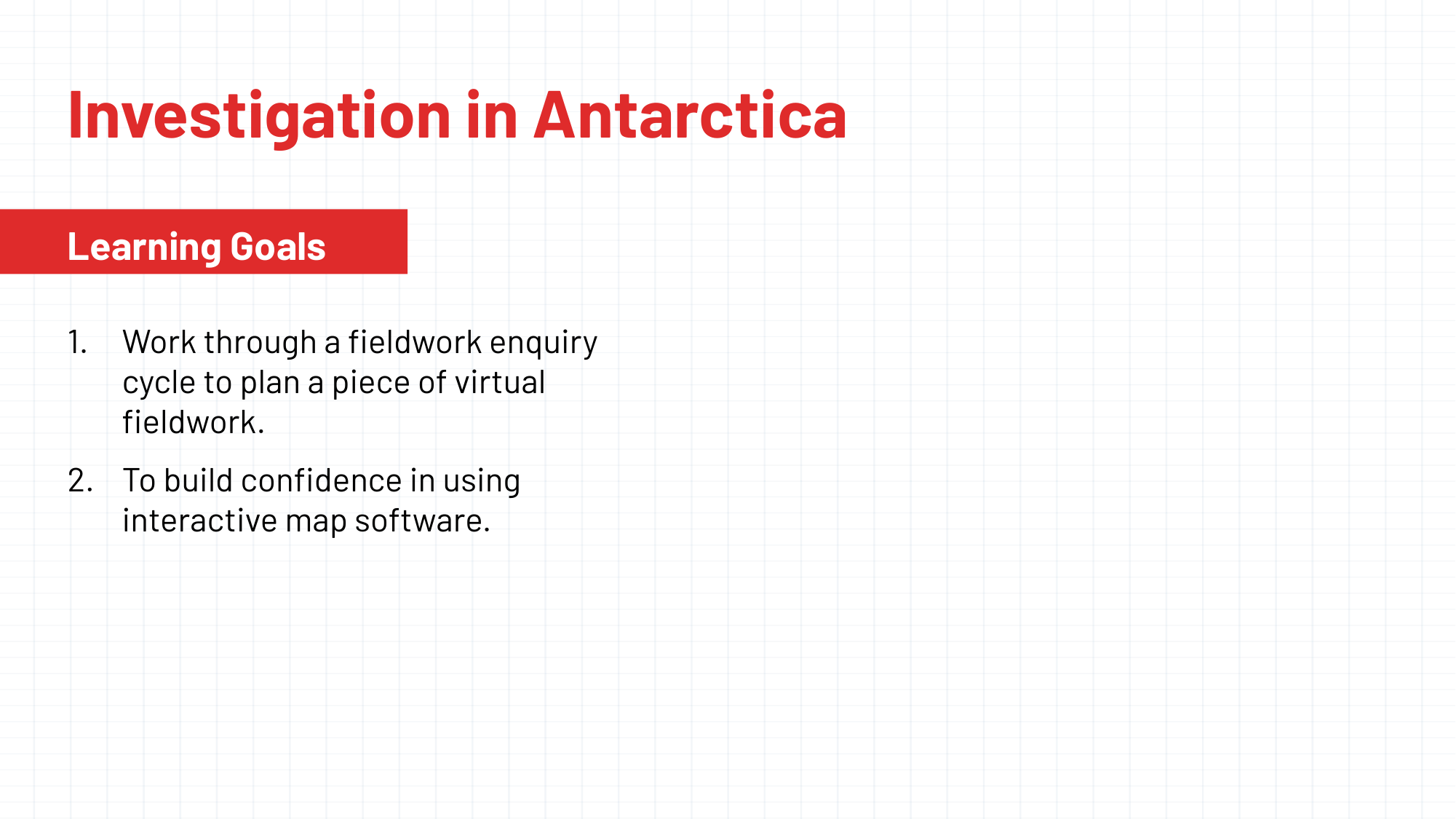

# Investigation in Antarctica

Learning Goals
Work through a fieldwork enquiry cycle to plan a piece of virtual fieldwork. ​
To build confidence in using interactive map software.